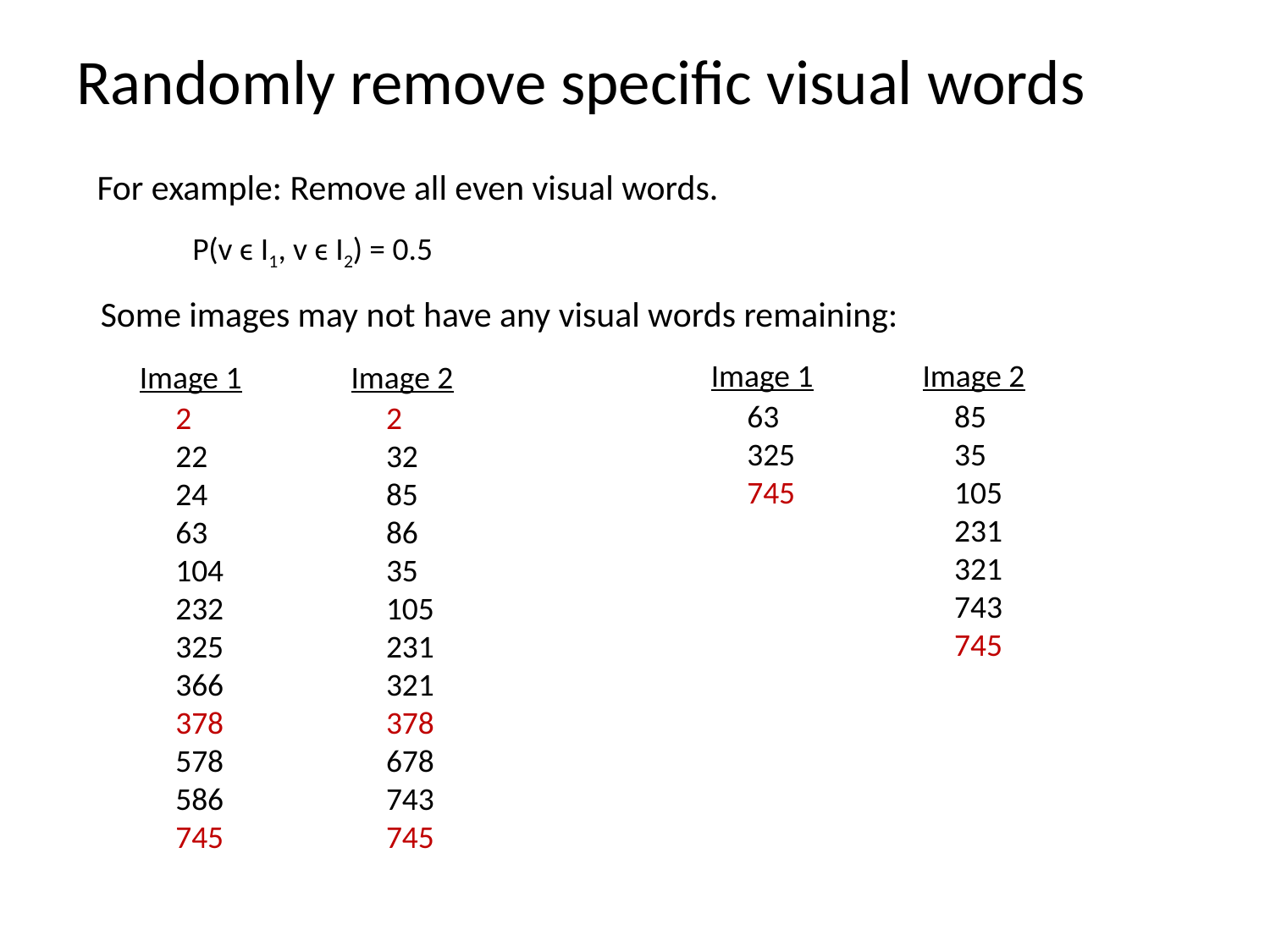

# Randomly remove specific visual words
For example: Remove all even visual words.
P(v ϵ I1, v ϵ I2) = 0.5
Some images may not have any visual words remaining:
Image 1
Image 2
Image 1
Image 2
63
325
745

85
35
105
231
321
743
745

2
22
24
63
104
232
325
366
378
578
586
745

2
32
85
86
35
105
231
321
378
678
743
745